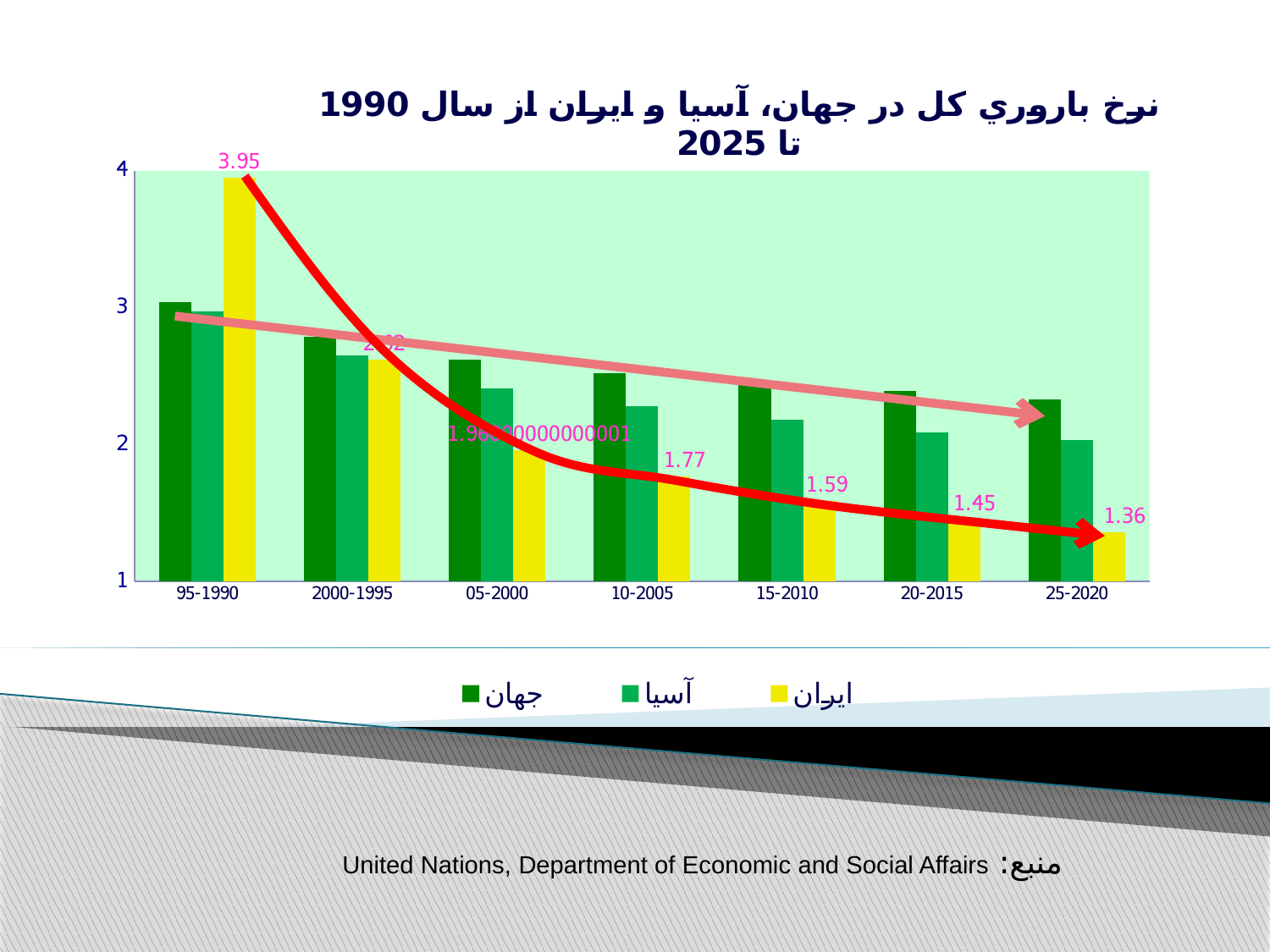

### Chart: نرخ باروري کل در جهان،‌ آسيا و ايران از سال 1990 تا 2025

| Category | جهان | آسیا |  |
|---|---|---|---|
| 95-1990 | 3.04 | 2.9699999999999998 | 3.9499999999999997 |
| 2000-1995 | 2.79 | 2.65 | 2.62 |
| 05-2000 | 2.62 | 2.4099999999999997 | 1.9600000000000108 |
| 10-2005 | 2.52 | 2.28 | 1.77 |
| 15-2010 | 2.4499999999999997 | 2.18 | 1.59 |
| 20-2015 | 2.3899999999999997 | 2.09 | 1.45 |
| 25-2020 | 2.3299999999999987 | 2.03 | 1.36 |
منبع: United Nations, Department of Economic and Social Affairs